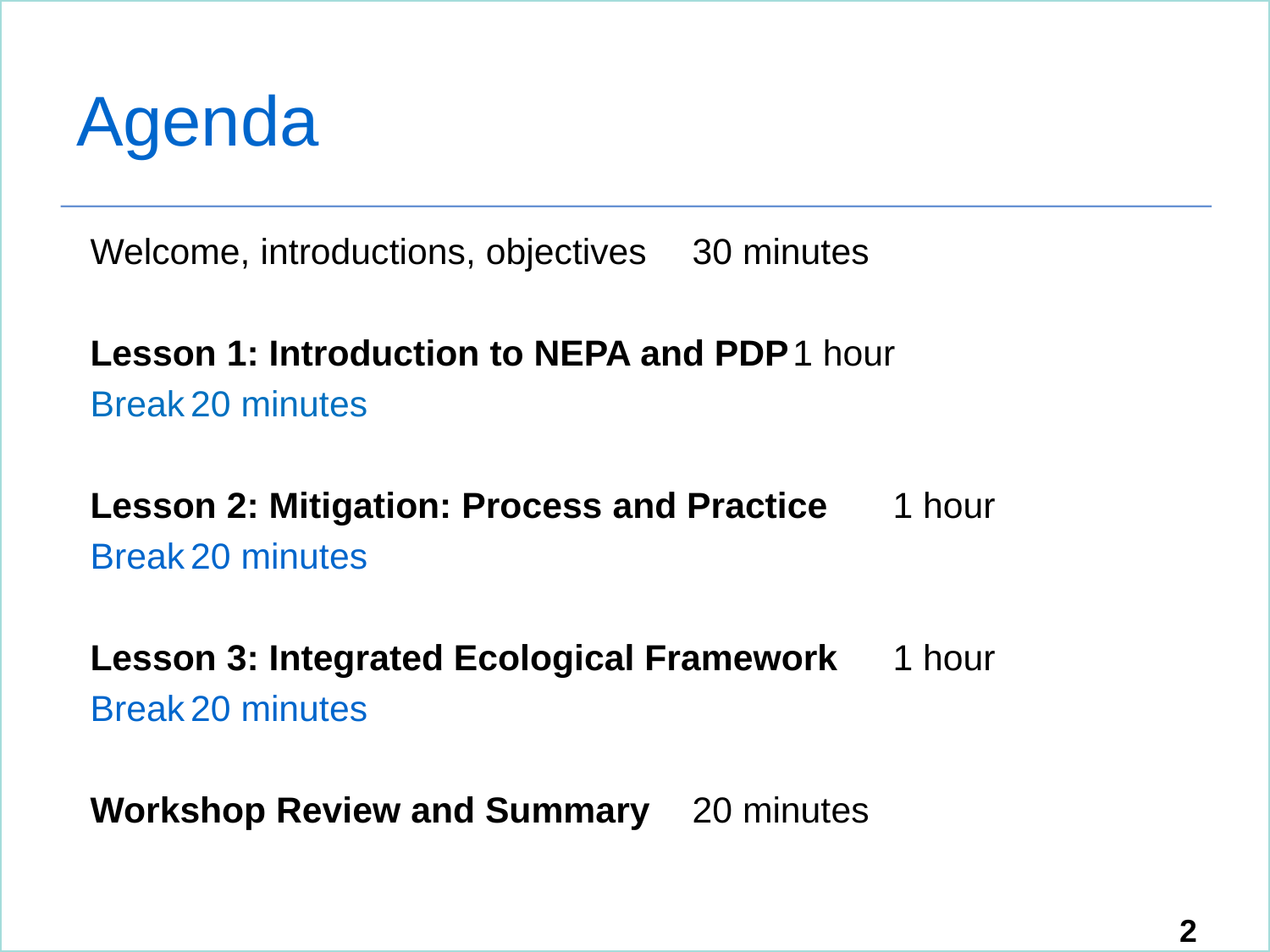

# Agenda
Welcome, introductions, objectives			30 minutes

Lesson 1: Introduction to NEPA and PDP	1 hour
Break						20 minutes

Lesson 2: Mitigation: Process and Practice			1 hour
Break						20 minutes

Lesson 3: Integrated Ecological Framework  	1 hour
Break						20 minutes

Workshop Review and Summary			20 minutes

2